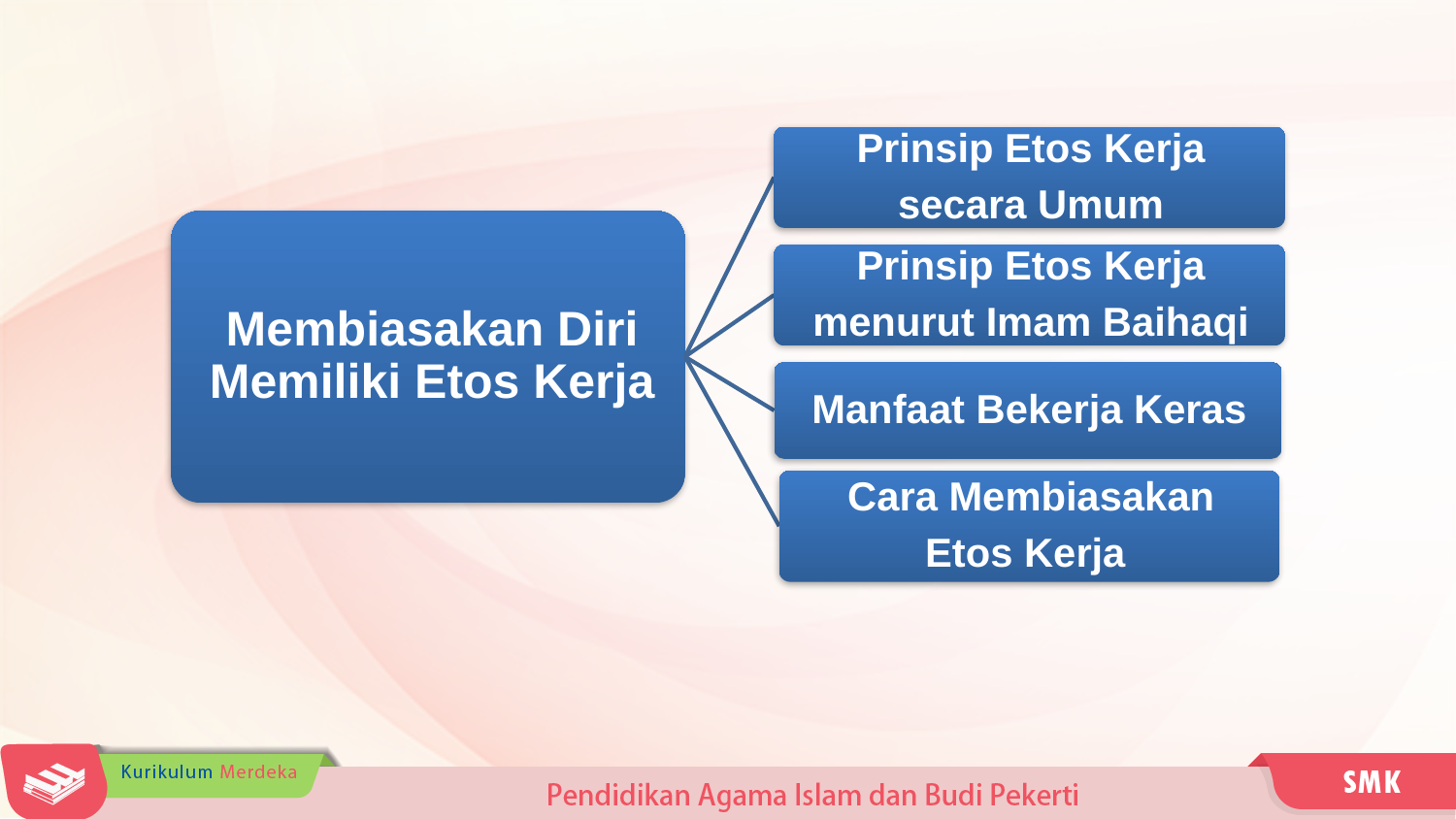

Membiasakan Diri Memiliki Etos Kerja

Prinsip Etos Kerja
secara Umum

Prinsip Etos Kerja
menurut Imam Baihaqi

Manfaat Bekerja Keras

Cara Membiasakan
Etos Kerja